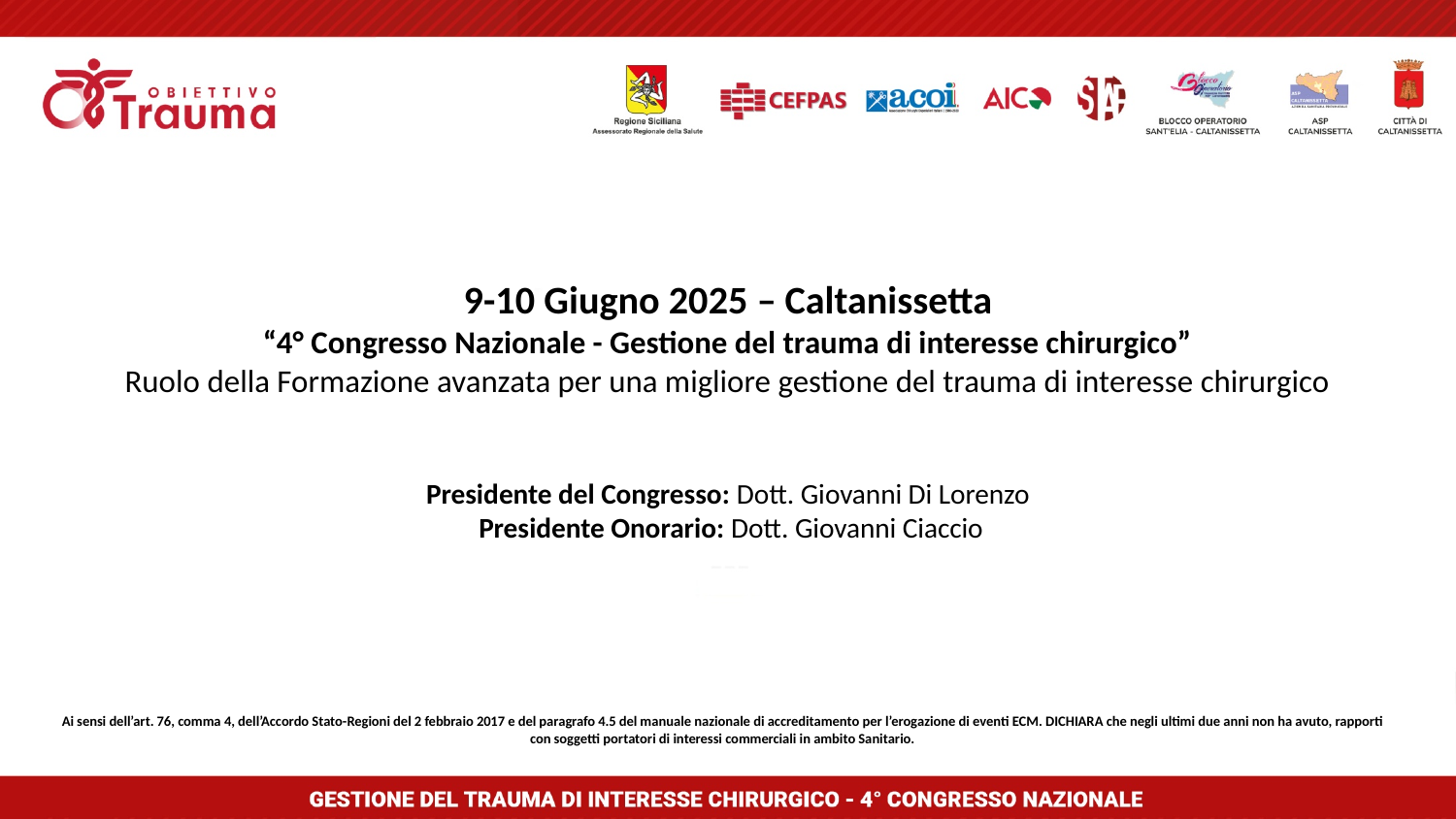

# 9-10 Giugno 2025 – Caltanissetta “4° Congresso Nazionale - Gestione del trauma di interesse chirurgico” Ruolo della Formazione avanzata per una migliore gestione del trauma di interesse chirurgico Presidente del Congresso: Dott. Giovanni Di Lorenzo Presidente Onorario: Dott. Giovanni Ciaccio
Ai sensi dell’art. 76, comma 4, dell’Accordo Stato-Regioni del 2 febbraio 2017 e del paragrafo 4.5 del manuale nazionale di accreditamento per l’erogazione di eventi ECM. DICHIARA che negli ultimi due anni non ha avuto, rapporti con soggetti portatori di interessi commerciali in ambito Sanitario.